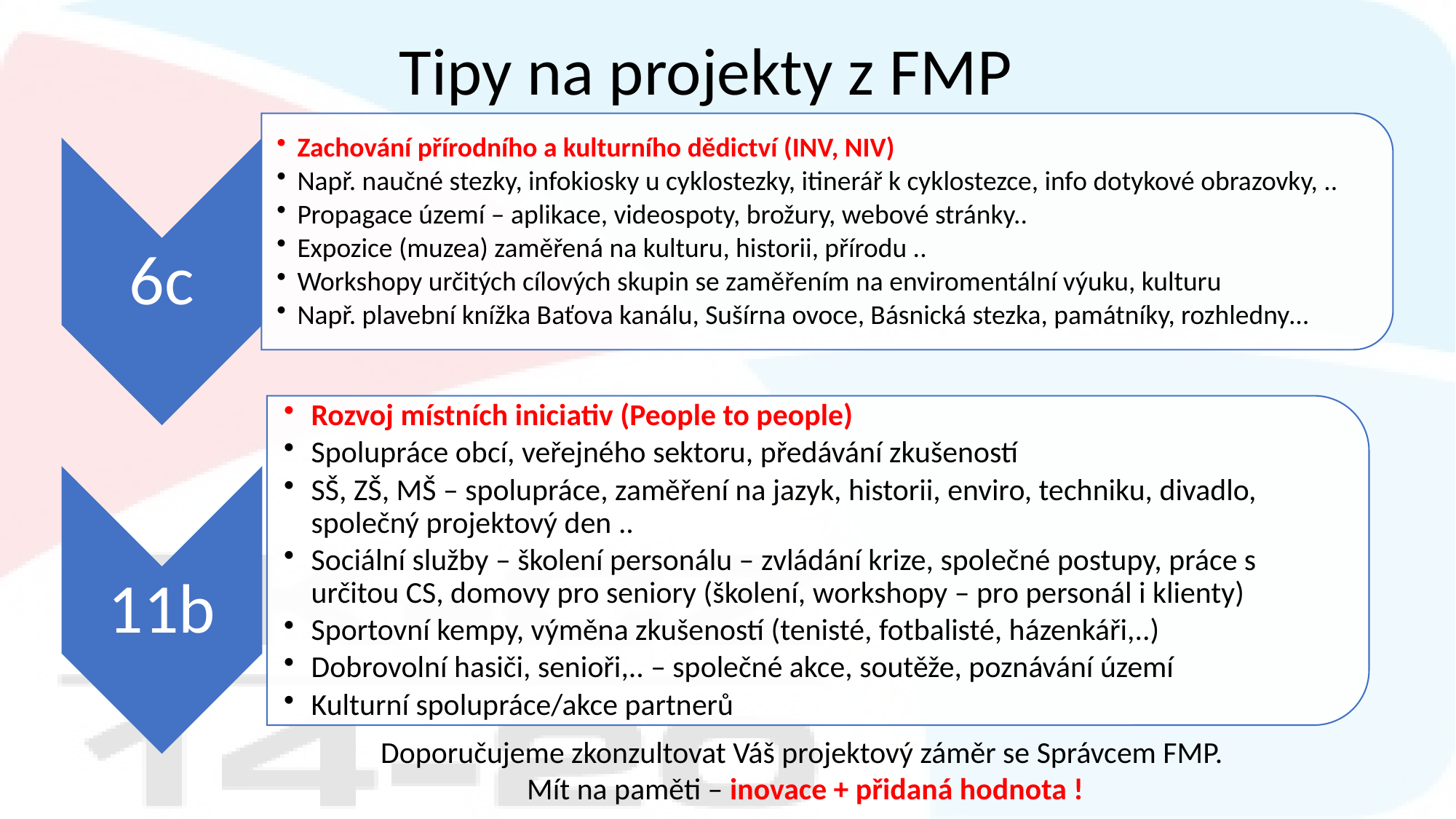

# Tipy na projekty z FMP
6c
Zachování přírodního a kulturního dědictví (INV, NIV)
Např. naučné stezky, infokiosky u cyklostezky, itinerář k cyklostezce, info dotykové obrazovky, ..
Propagace území – aplikace, videospoty, brožury, webové stránky..
Expozice (muzea) zaměřená na kulturu, historii, přírodu ..
Workshopy určitých cílových skupin se zaměřením na enviromentální výuku, kulturu
Např. plavební knížka Baťova kanálu, Sušírna ovoce, Básnická stezka, památníky, rozhledny…
11b
Rozvoj místních iniciativ (People to people)
Spolupráce obcí, veřejného sektoru, předávání zkušeností
SŠ, ZŠ, MŠ – spolupráce, zaměření na jazyk, historii, enviro, techniku, divadlo, společný projektový den ..
Sociální služby – školení personálu – zvládání krize, společné postupy, práce s určitou CS, domovy pro seniory (školení, workshopy – pro personál i klienty)
Sportovní kempy, výměna zkušeností (tenisté, fotbalisté, házenkáři,..)
Dobrovolní hasiči, senioři,.. – společné akce, soutěže, poznávání území
Kulturní spolupráce/akce partnerů
Doporučujeme zkonzultovat Váš projektový záměr se Správcem FMP.
Mít na paměti – inovace + přidaná hodnota !